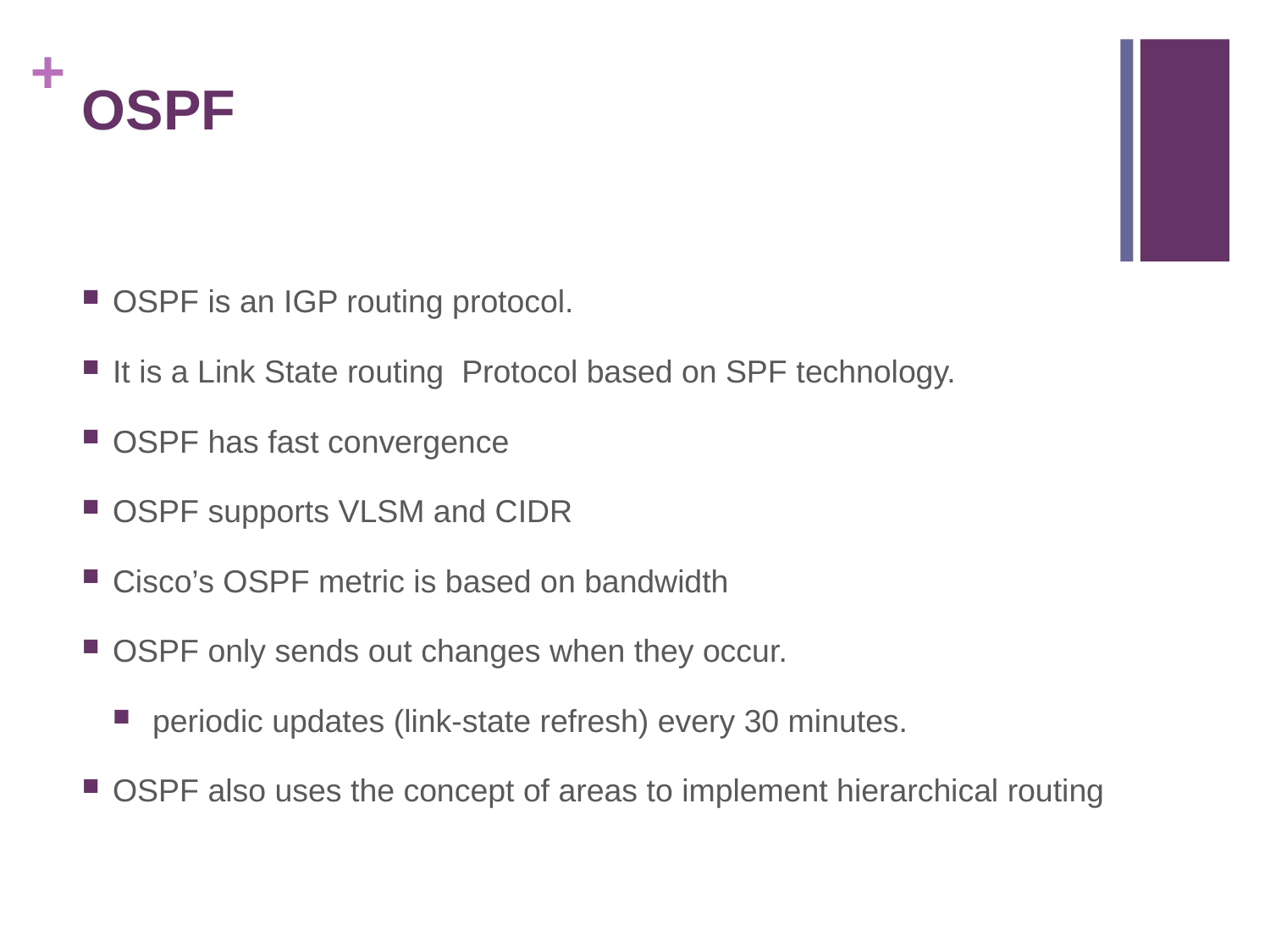

# OSPF
OSPF is an IGP routing protocol.
It is a Link State routing  Protocol based on SPF technology.
OSPF has fast convergence
OSPF supports VLSM and CIDR
Cisco’s OSPF metric is based on bandwidth
OSPF only sends out changes when they occur.
 periodic updates (link-state refresh) every 30 minutes.
OSPF also uses the concept of areas to implement hierarchical routing